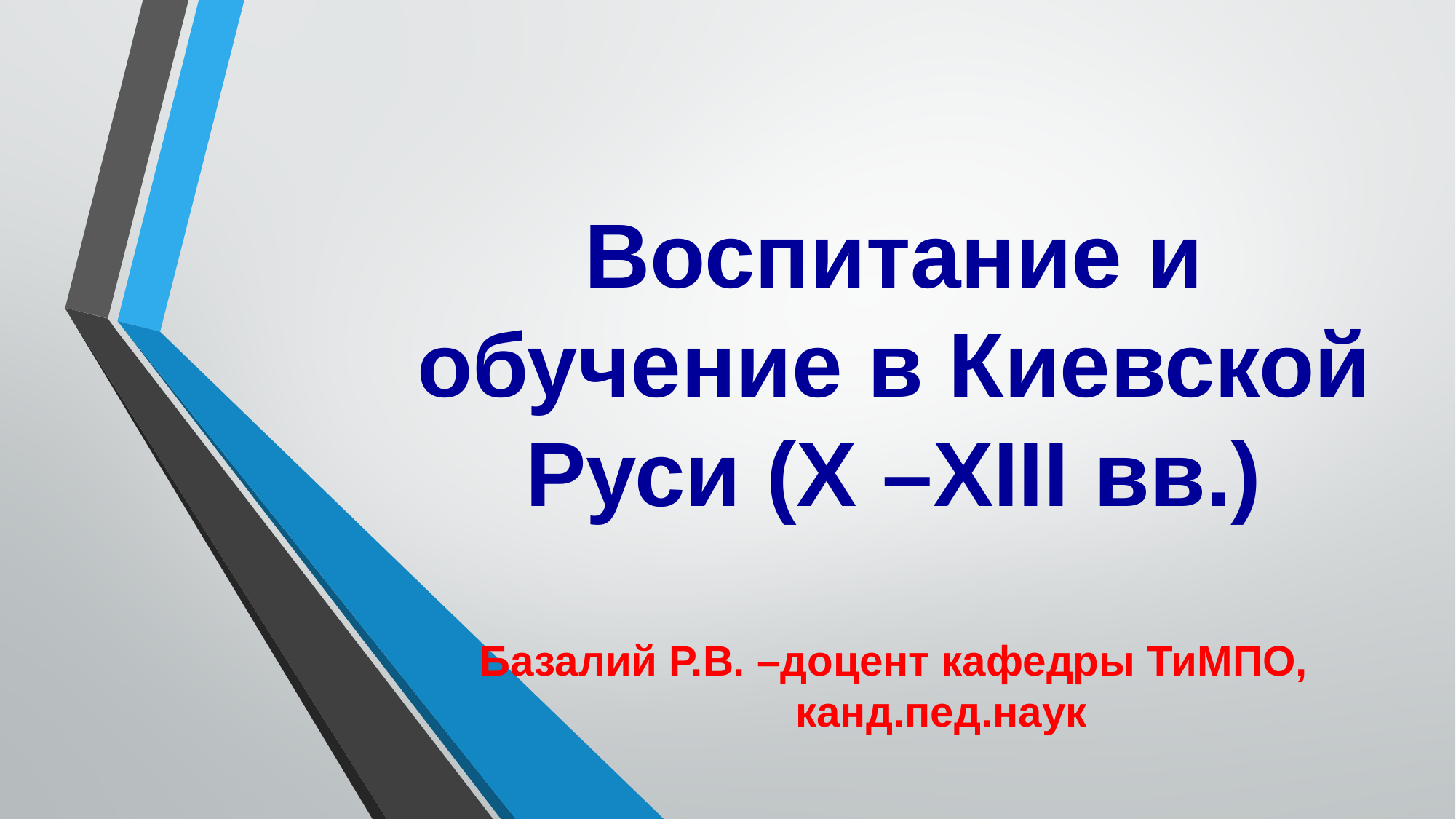

# Воспитание и обучение в Киевской Руси (X –ХIII вв.) Базалий Р.В. –доцент кафедры ТиМПО, канд.пед.наук